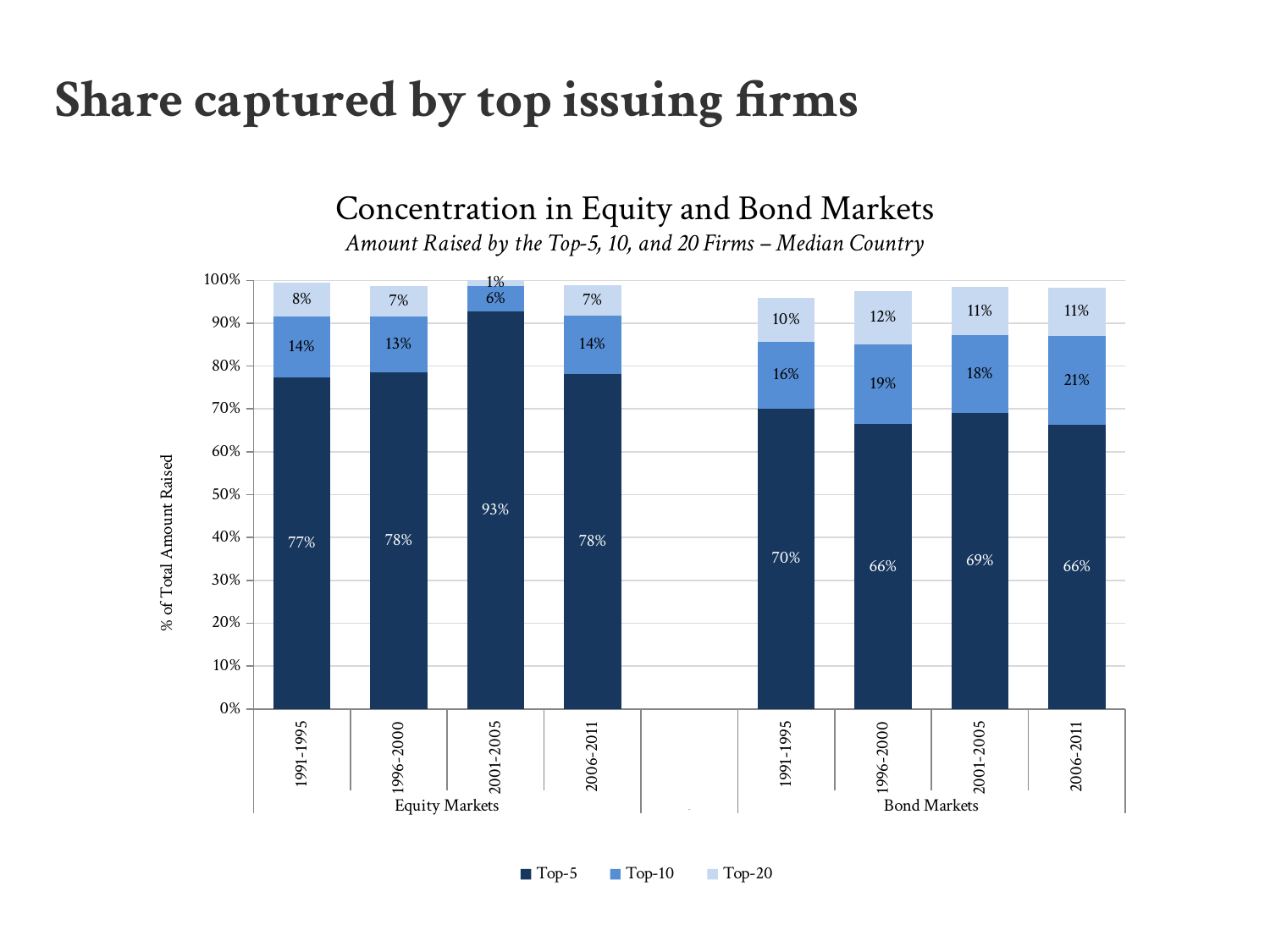

Share captured by top issuing firms
Concentration in Equity and Bond Markets
Amount Raised by the Top-5, 10, and 20 Firms – Median Country

### Chart

| Category | Top-5 | Top-10 | Top-20 |
|---|---|---|---|
| 1991-1995 | 0.7728444 | 0.14381709999999998 | 0.07739490000000003 |
| 1996-2000 | 0.7848787 | 0.13000720000000002 | 0.07218589999999991 |
| 2001-2005 | 0.9272718999999999 | 0.0599221 | 0.012806000000000069 |
| 2006-2011 | 0.7818994 | 0.13670639999999992 | 0.07038510000000002 |
|  | None | None | None |
| 1991-1995 | 0.7009572 | 0.1561587 | 0.1029683 |
| 1996-2000 | 0.6639613 | 0.18706559999999997 | 0.12471339999999997 |
| 2001-2005 | 0.6916652999999999 | 0.1801039 | 0.1122375000000001 |
| 2006-2011 | 0.6622102 | 0.2087433 | 0.1121887000000001 |